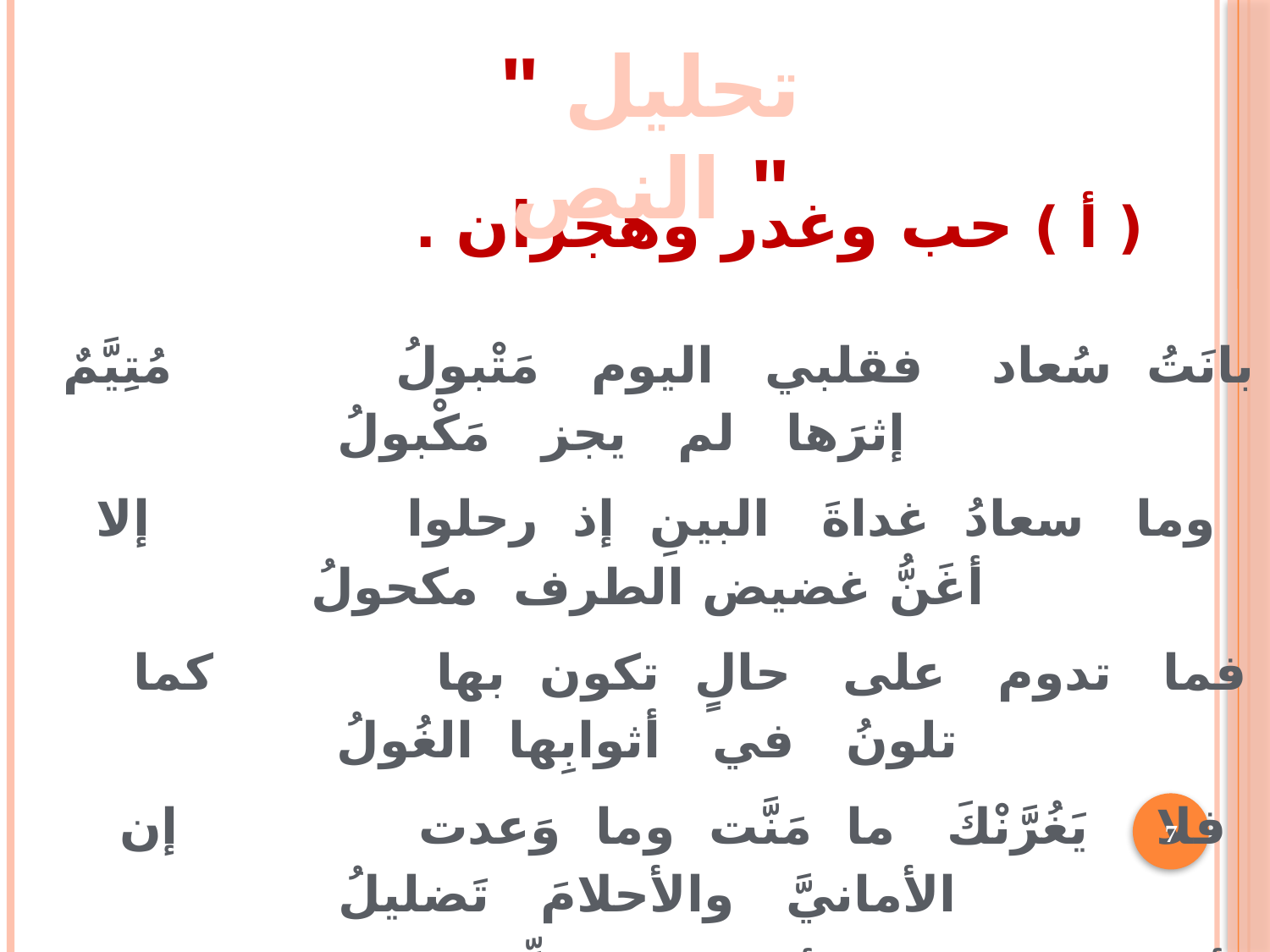

" تحليل النص "
      ( أ ) حب وغدر وهجران .

  بانَتُ  سُعاد    فقلبي   اليوم   مَتْبولُ             مُتِيَّمٌ    إثرَها   لم   يجز   مَكْبولُ
 وما   سعادُ  غداةَ   البينِ  إذ  رحلوا               إلا أغَنُّ غضيض الطرف  مكحولُ
  فما   تدوم   على   حالٍ  تكون  بها             كما    تلونُ   في   أثوابِها  الغُولُ
  فلا    يَغُرَّنْكَ   ما  مَنَّت  وما  وَعدت              إن  الأمانيَّ   والأحلامَ   تَضليلُ
     أمستْ    سعادُ   بأرضٍ  لا   يُبَلِّغُها                  إلا  العتاقُ   الَّنجيبات المراسيلُ
.
7